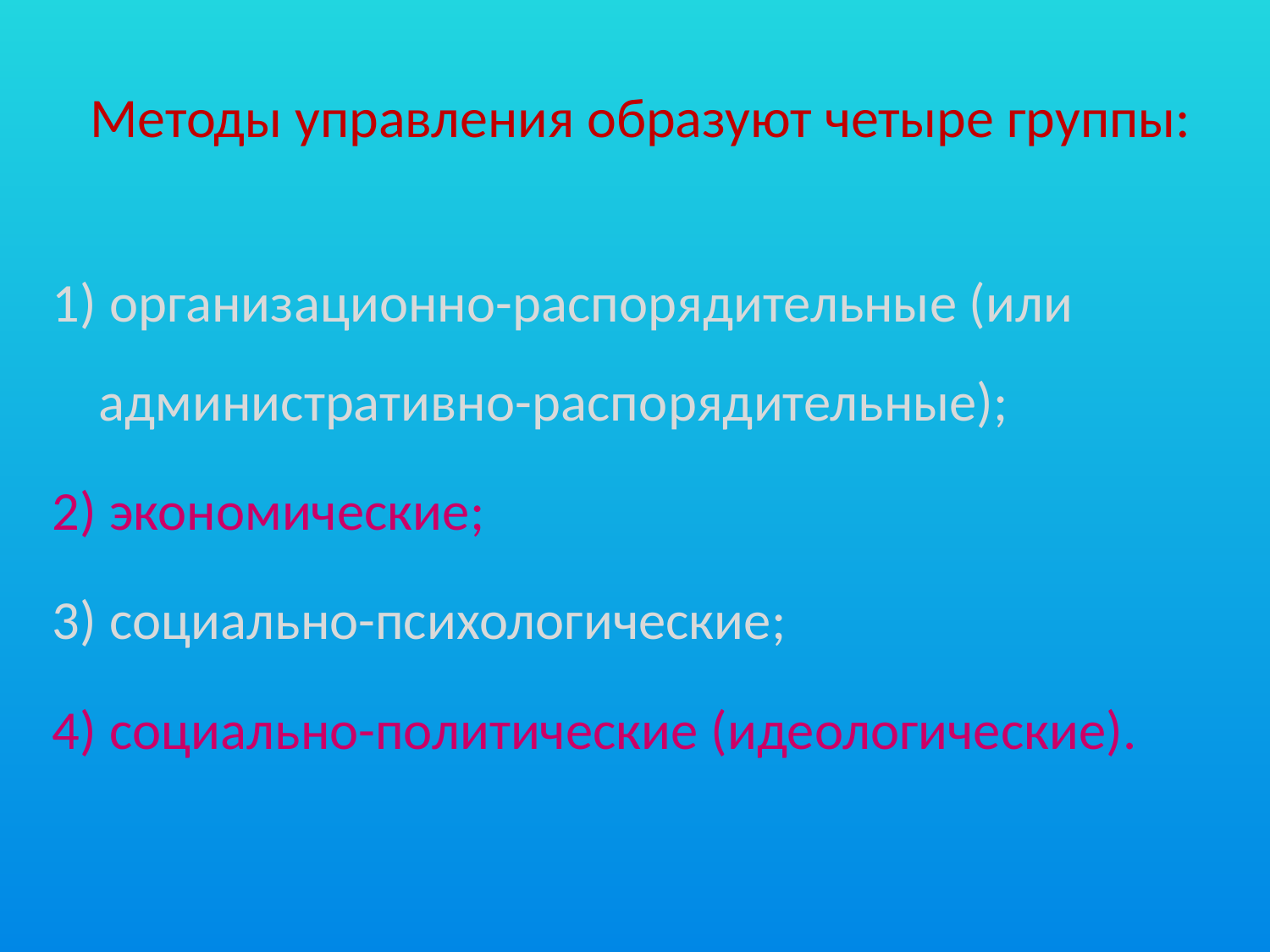

# Методы управления образуют четыре группы:
1) организационно-распорядительные (или административно-распо­рядительные);
2) экономические;
3) социально-психологические;
4) социально-политические (идеологические).